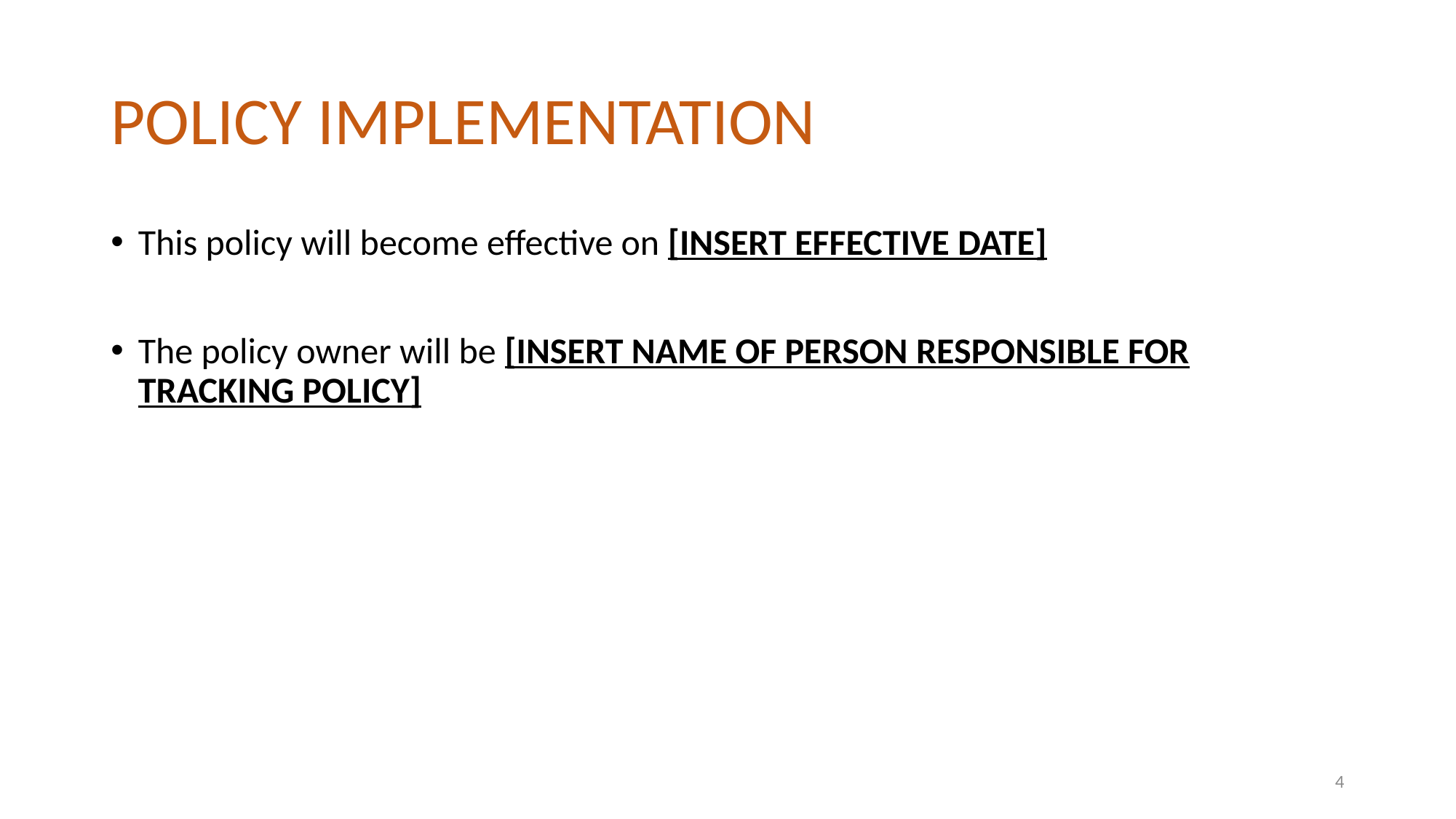

# Policy Implementation
This policy will become effective on [INSERT EFFECTIVE DATE]

The policy owner will be [INSERT NAME OF PERSON RESPONSIBLE FOR TRACKING POLICY]

4